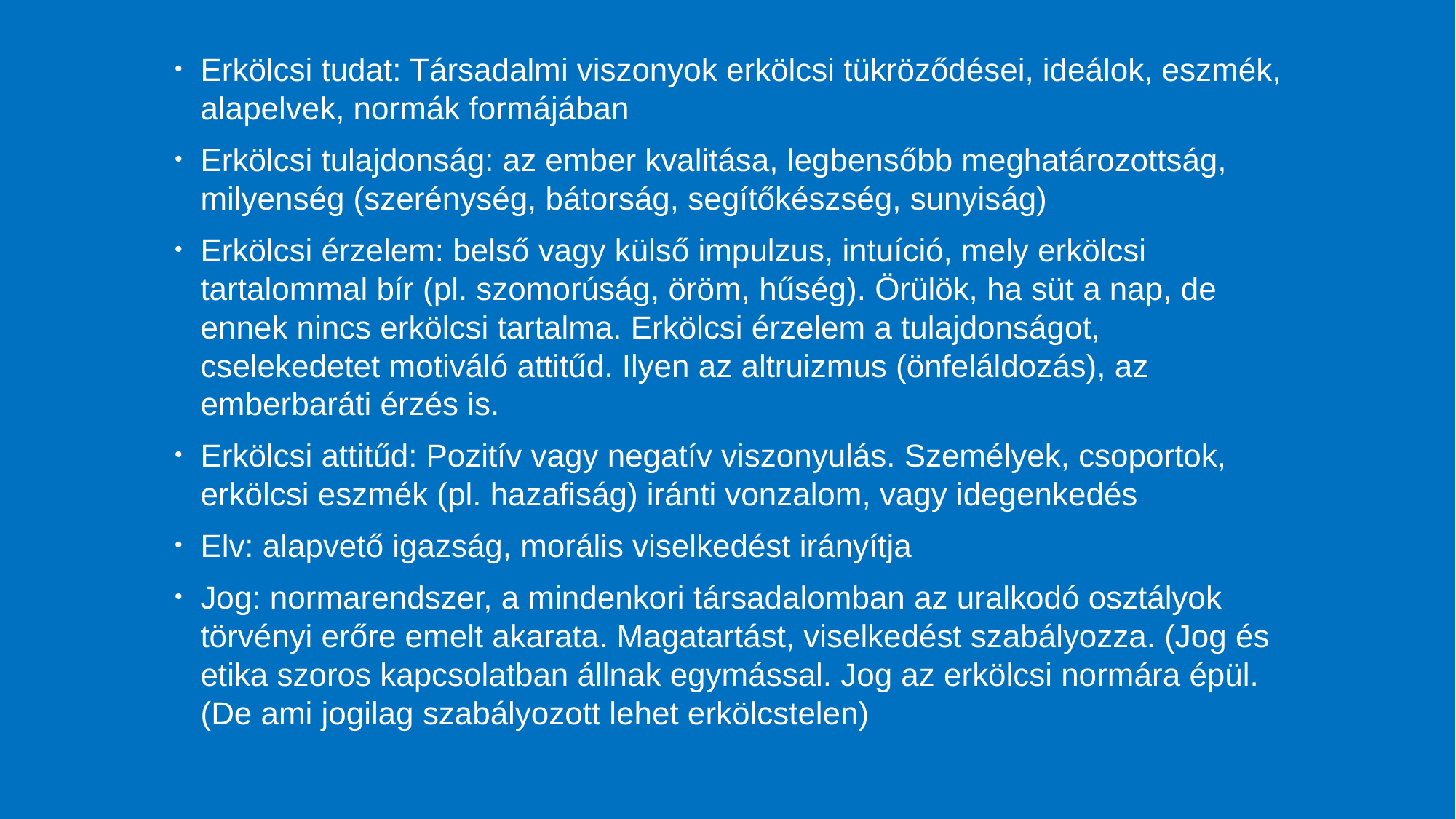

Erkölcsi tudat: Társadalmi viszonyok erkölcsi tükröződései, ideálok, eszmék, alapelvek, normák formájában
Erkölcsi tulajdonság: az ember kvalitása, legbensőbb meghatározottság, milyenség (szerénység, bátorság, segítőkészség, sunyiság)
Erkölcsi érzelem: belső vagy külső impulzus, intuíció, mely erkölcsi tartalommal bír (pl. szomorúság, öröm, hűség). Örülök, ha süt a nap, de ennek nincs erkölcsi tartalma. Erkölcsi érzelem a tulajdonságot, cselekedetet motiváló attitűd. Ilyen az altruizmus (önfeláldozás), az emberbaráti érzés is.
Erkölcsi attitűd: Pozitív vagy negatív viszonyulás. Személyek, csoportok, erkölcsi eszmék (pl. hazafiság) iránti vonzalom, vagy idegenkedés
Elv: alapvető igazság, morális viselkedést irányítja
Jog: normarendszer, a mindenkori társadalomban az uralkodó osztályok törvényi erőre emelt akarata. Magatartást, viselkedést szabályozza. (Jog és etika szoros kapcsolatban állnak egymással. Jog az erkölcsi normára épül. (De ami jogilag szabályozott lehet erkölcstelen)